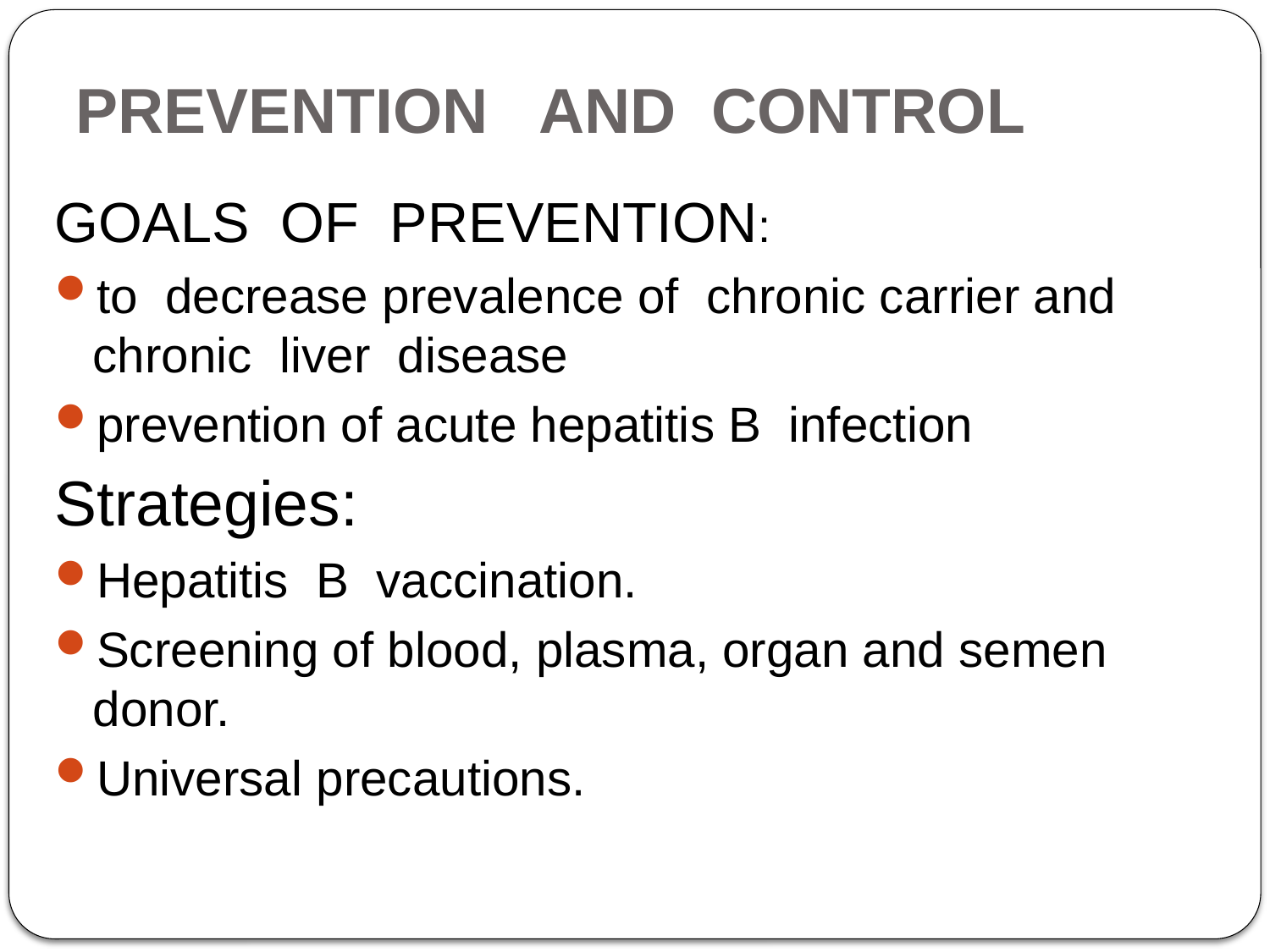

# PREVENTION   AND  CONTROL
GOALS  OF  PREVENTION:
to  decrease prevalence of  chronic carrier and  chronic  liver  disease
prevention of acute hepatitis B  infection
Strategies:
Hepatitis  B  vaccination.
Screening of blood, plasma, organ and semen donor.
Universal precautions.